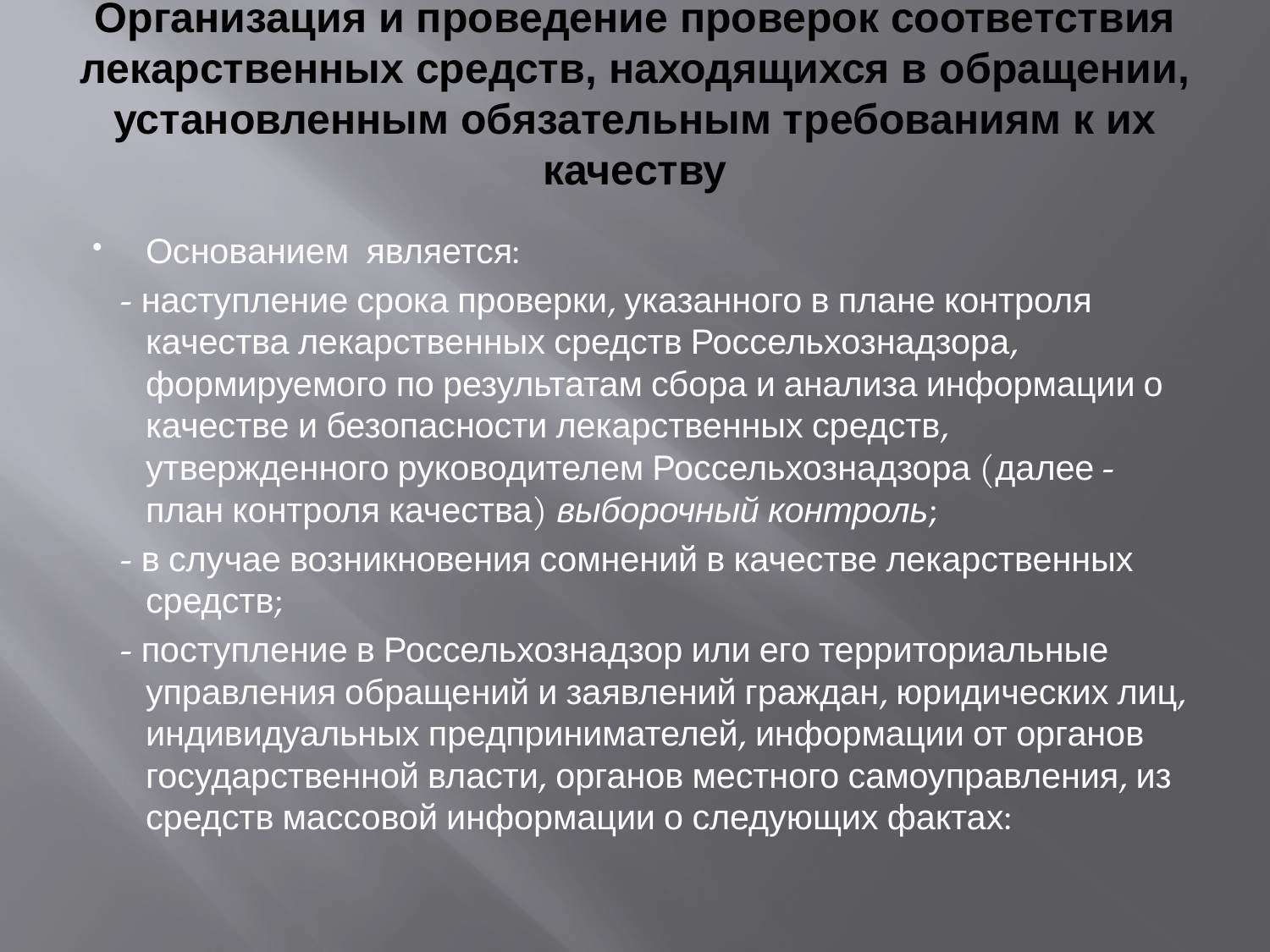

# Организация и проведение проверок соответствия лекарственных средств, находящихся в обращении, установленным обязательным требованиям к их качеству
Основанием  является:
- наступление срока проверки, указанного в плане контроля качества лекарственных средств Россельхознадзора, формируемого по результатам сбора и анализа информации о качестве и безопасности лекарственных средств, утвержденного руководителем Россельхознадзора (далее - план контроля качества) выборочный контроль;
- в случае возникновения сомнений в качестве лекарственных средств;
- поступление в Россельхознадзор или его территориальные управления обращений и заявлений граждан, юридических лиц, индивидуальных предпринимателей, информации от органов государственной власти, органов местного самоуправления, из средств массовой информации о следующих фактах: